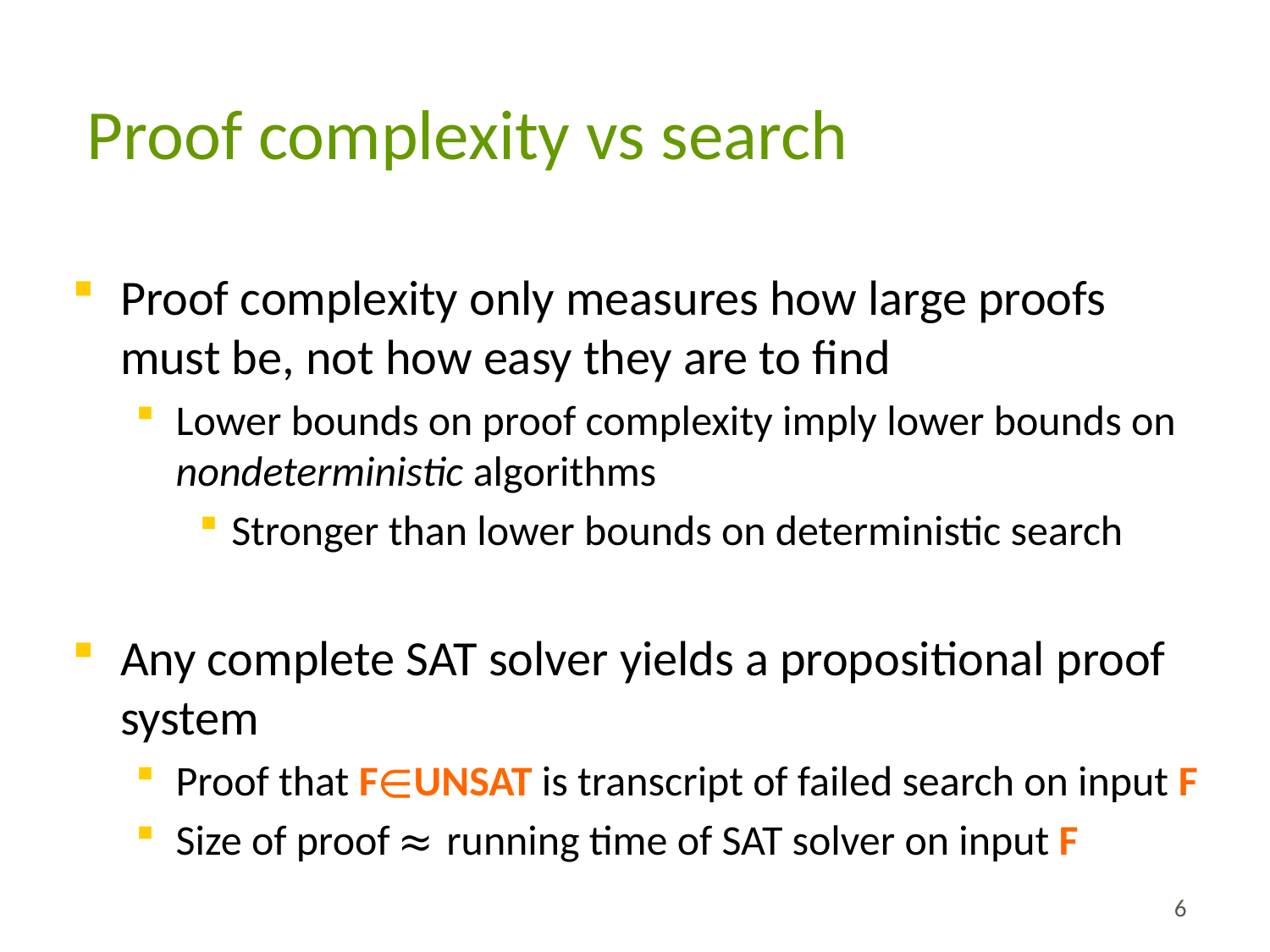

# Proof complexity vs search

Proof complexity only measures how large proofs must be, not how easy they are to find
Lower bounds on proof complexity imply lower bounds on nondeterministic algorithms
Stronger than lower bounds on deterministic search

Any complete SAT solver yields a propositional proof system
Proof that F∊UNSAT is transcript of failed search on input F
Size of proof ≈ running time of SAT solver on input F
6